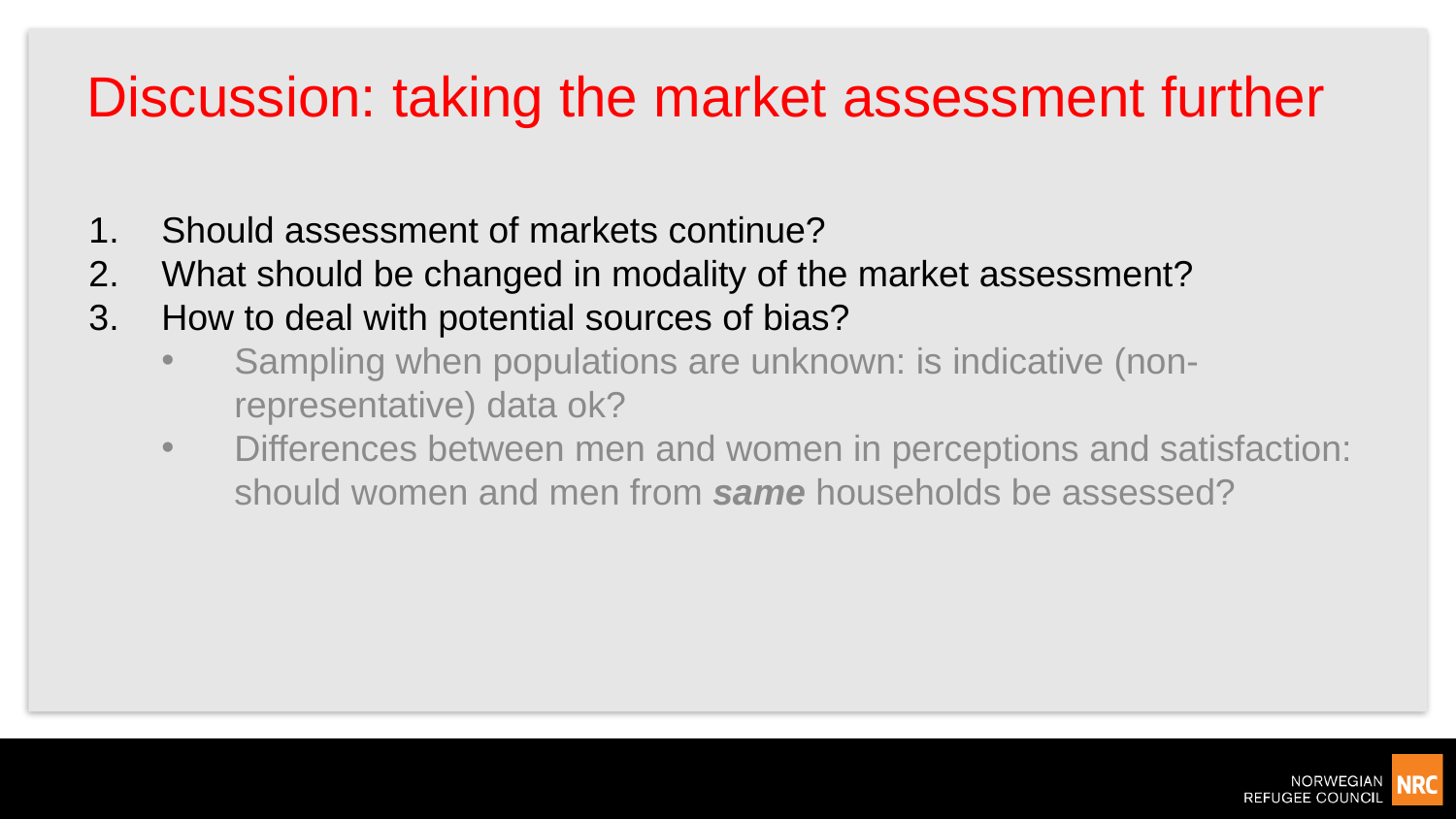

# Discussion: taking the market assessment further
Should assessment of markets continue?
What should be changed in modality of the market assessment?
How to deal with potential sources of bias?
Sampling when populations are unknown: is indicative (non-representative) data ok?
Differences between men and women in perceptions and satisfaction: should women and men from same households be assessed?